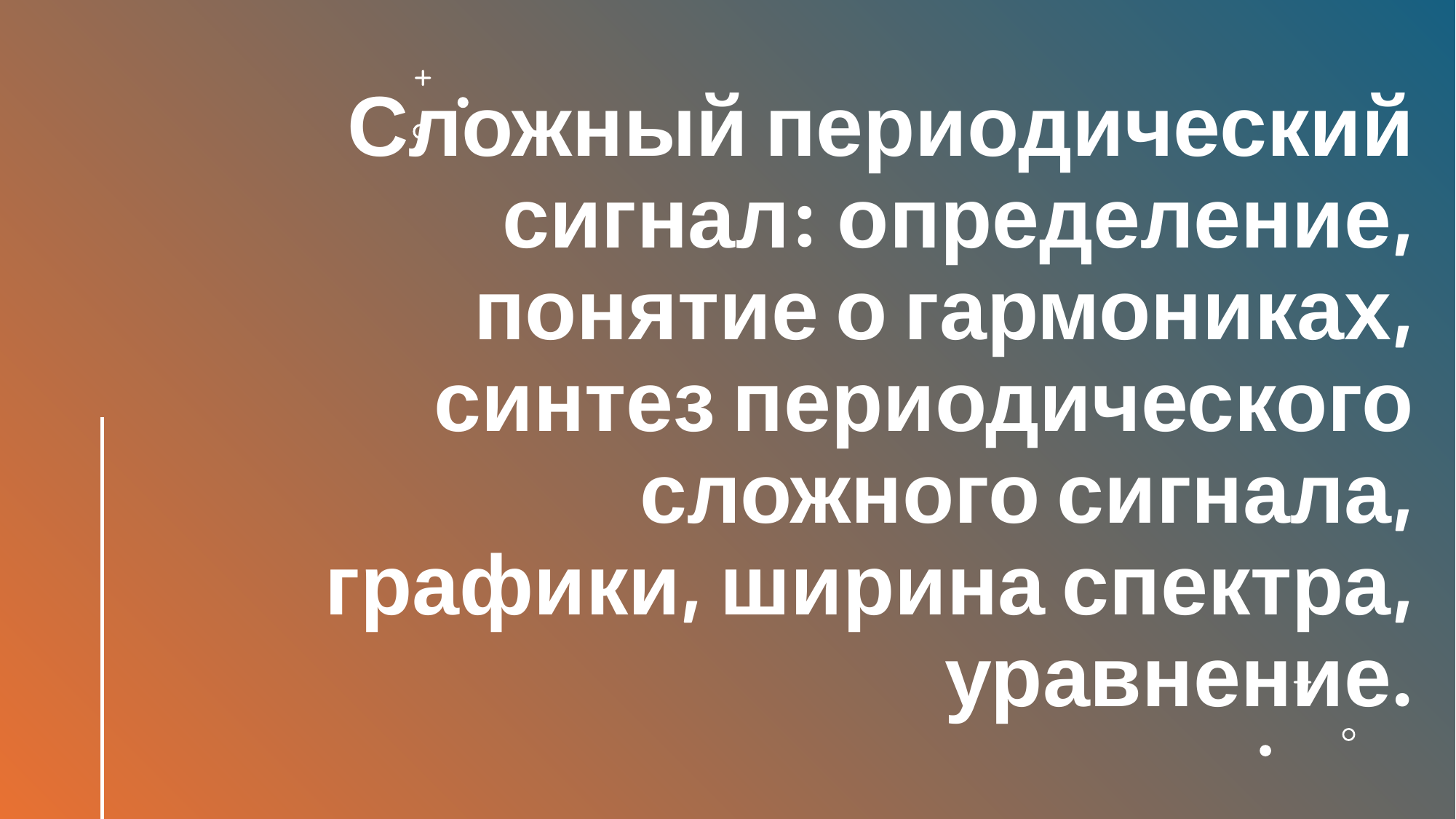

# Сложный периодический сигнал: определение, понятие о гармониках, синтез периодического сложного сигнала, графики, ширина спектра, уравнение.